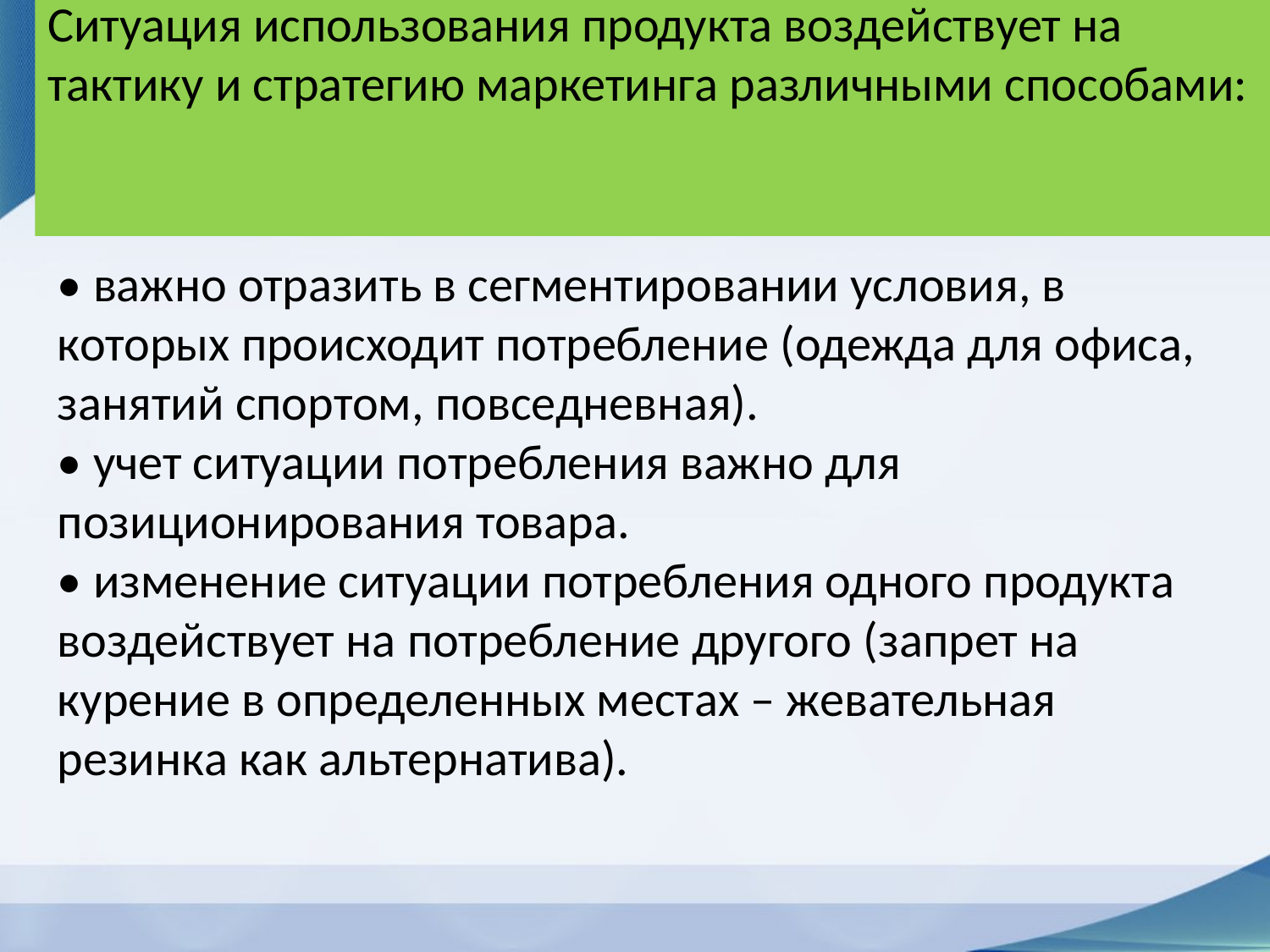

# Ситуация использования продукта воздействует на тактику и стратегию маркетинга различными способами:

• важно отразить в сегментировании условия, в которых происходит потребление (одежда для офиса, занятий спортом, повседневная).
• учет ситуации потребления важно для позиционирования товара.
• изменение ситуации потребления одного продукта воздействует на потребление другого (запрет на курение в определенных местах – жевательная резинка как альтернатива).